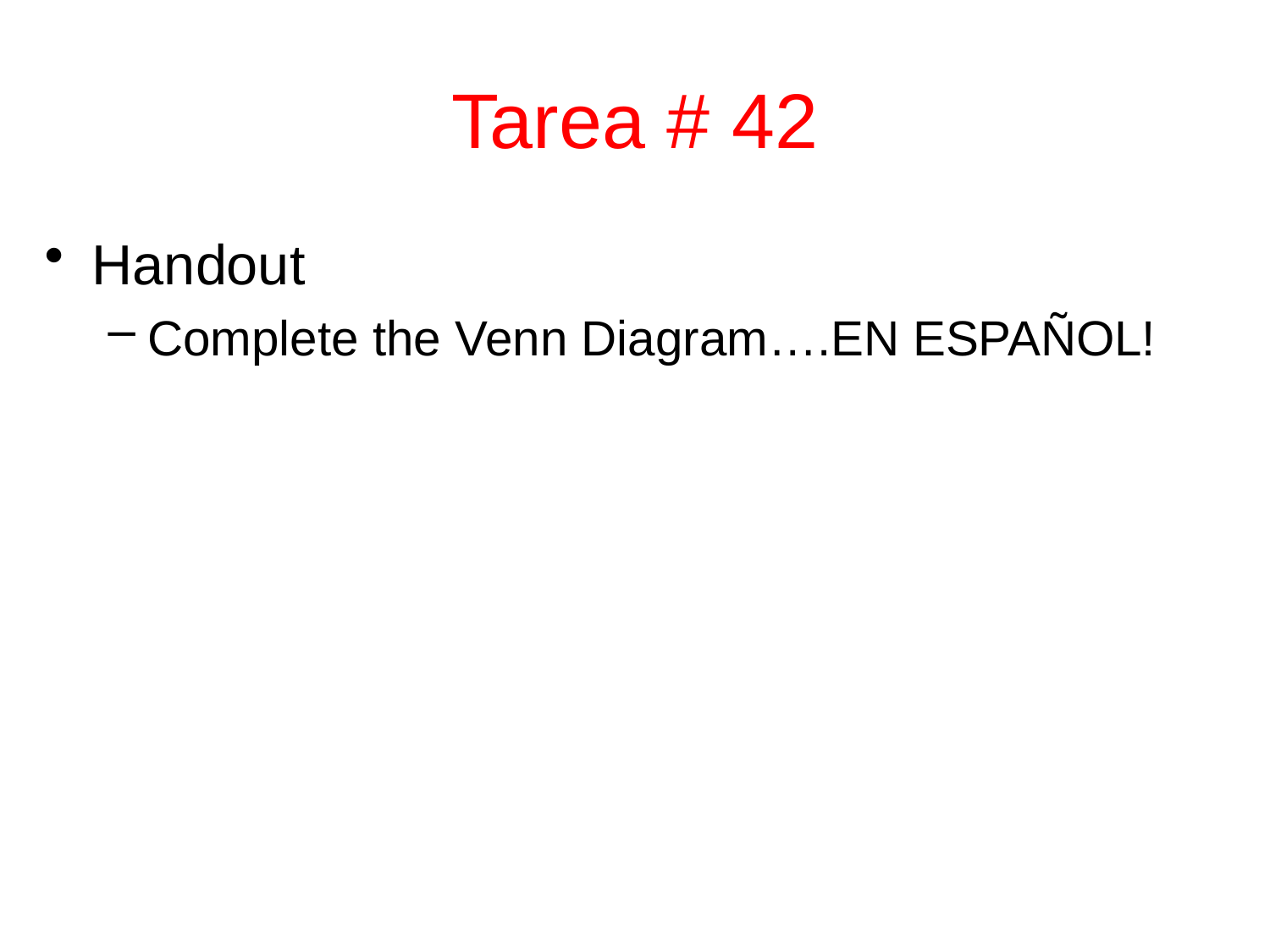

# Tarea # 42
Handout
Complete the Venn Diagram….EN ESPAÑOL!